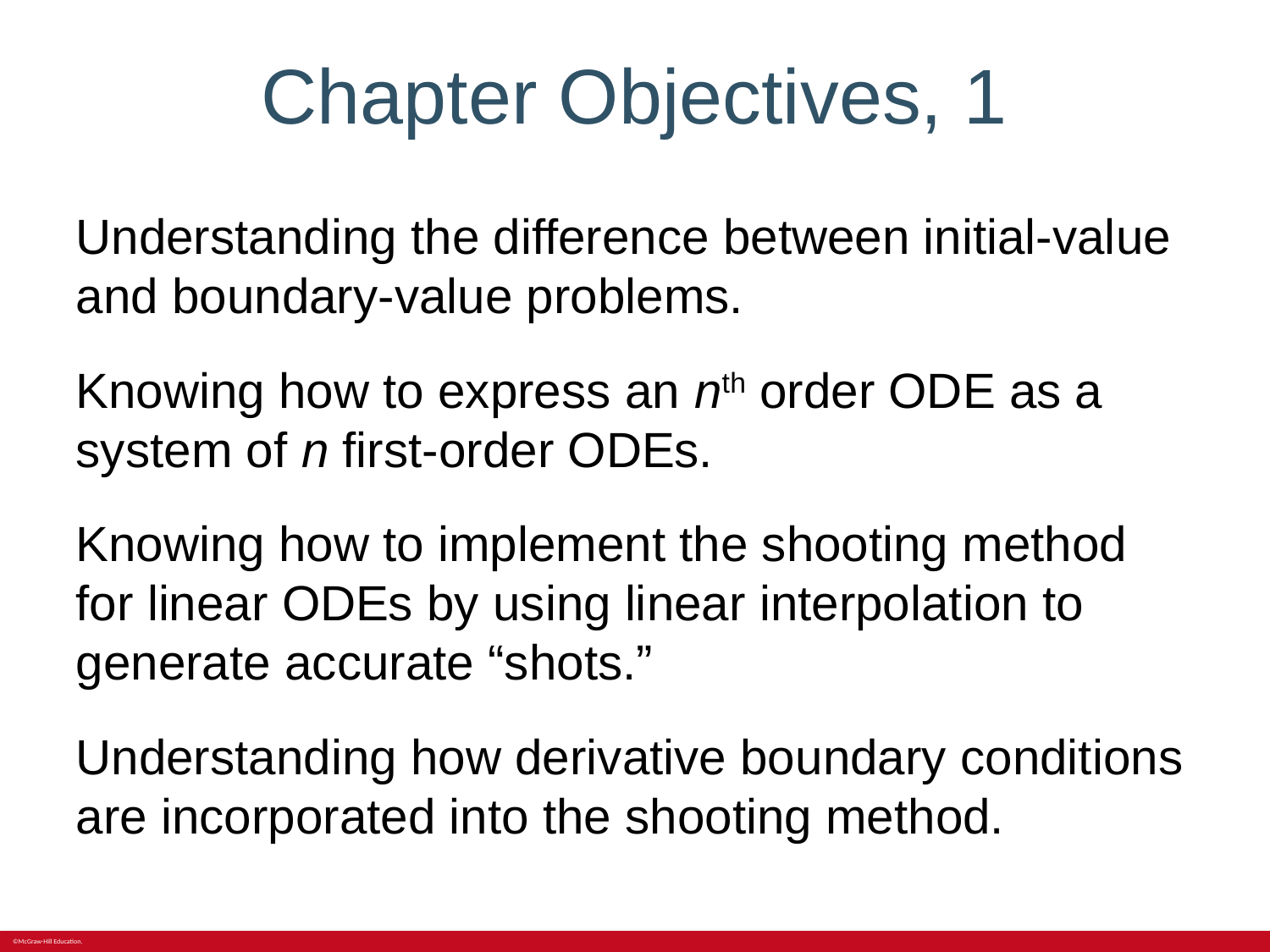

# Chapter Objectives, 1
Understanding the difference between initial-value and boundary-value problems.
Knowing how to express an nth order ODE as a system of n first-order ODEs.
Knowing how to implement the shooting method for linear ODEs by using linear interpolation to generate accurate “shots.”
Understanding how derivative boundary conditions are incorporated into the shooting method.